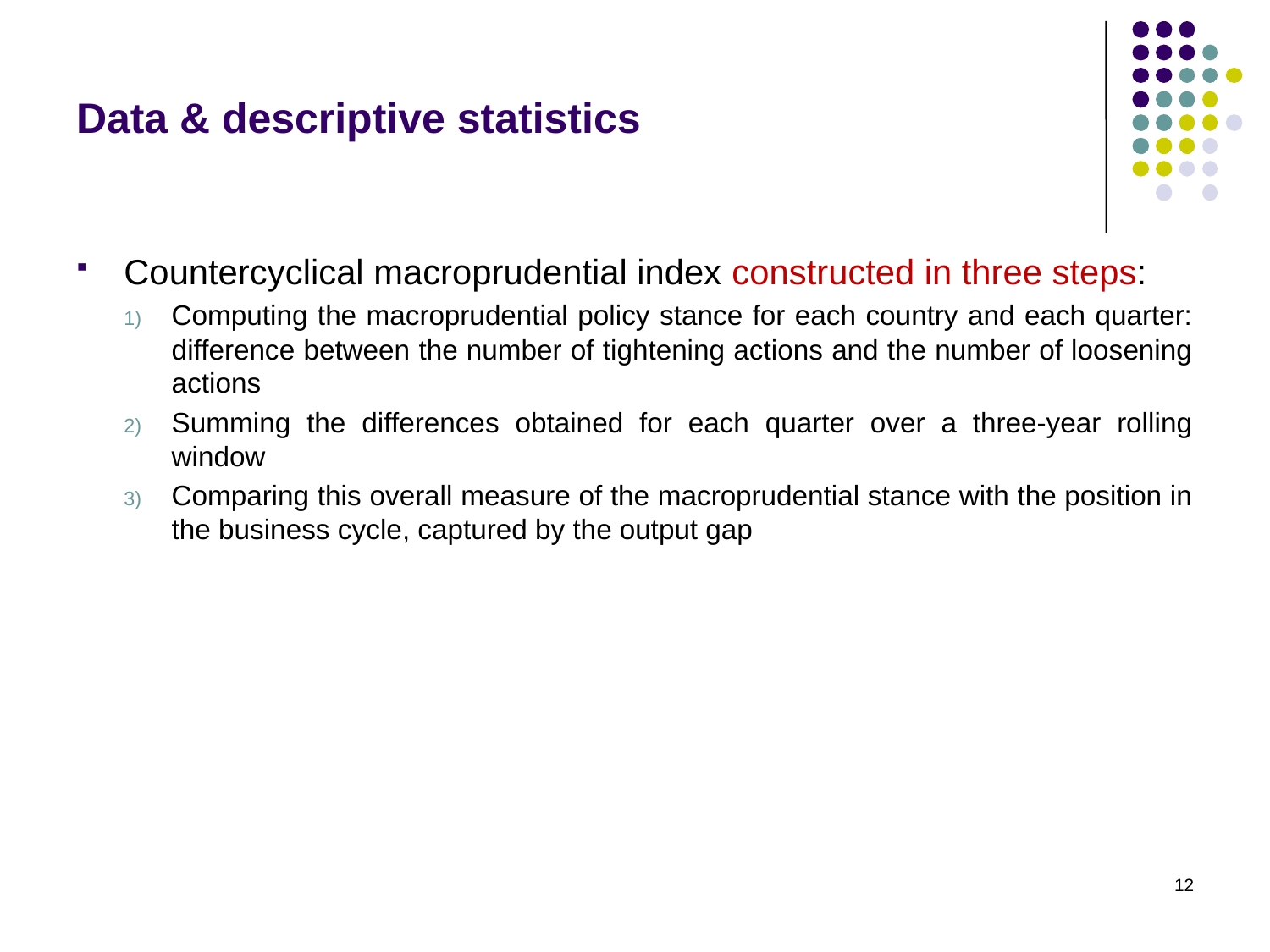

# Data & descriptive statistics
Countercyclical macroprudential index constructed in three steps:
Computing the macroprudential policy stance for each country and each quarter: difference between the number of tightening actions and the number of loosening actions
Summing the differences obtained for each quarter over a three-year rolling window
Comparing this overall measure of the macroprudential stance with the position in the business cycle, captured by the output gap

12